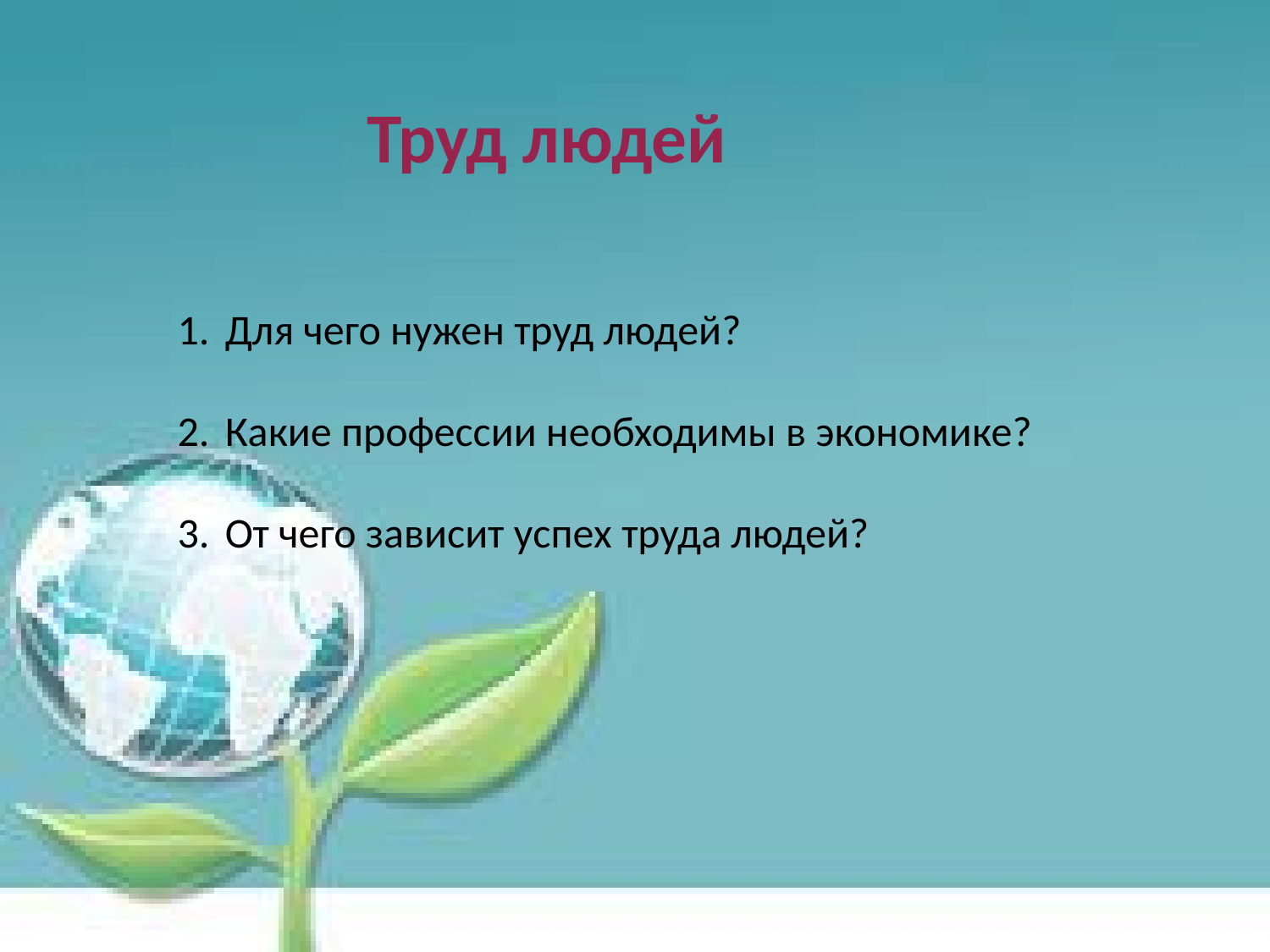

Труд людей
Для чего нужен труд людей?

Какие профессии необходимы в экономике?

От чего зависит успех труда людей?